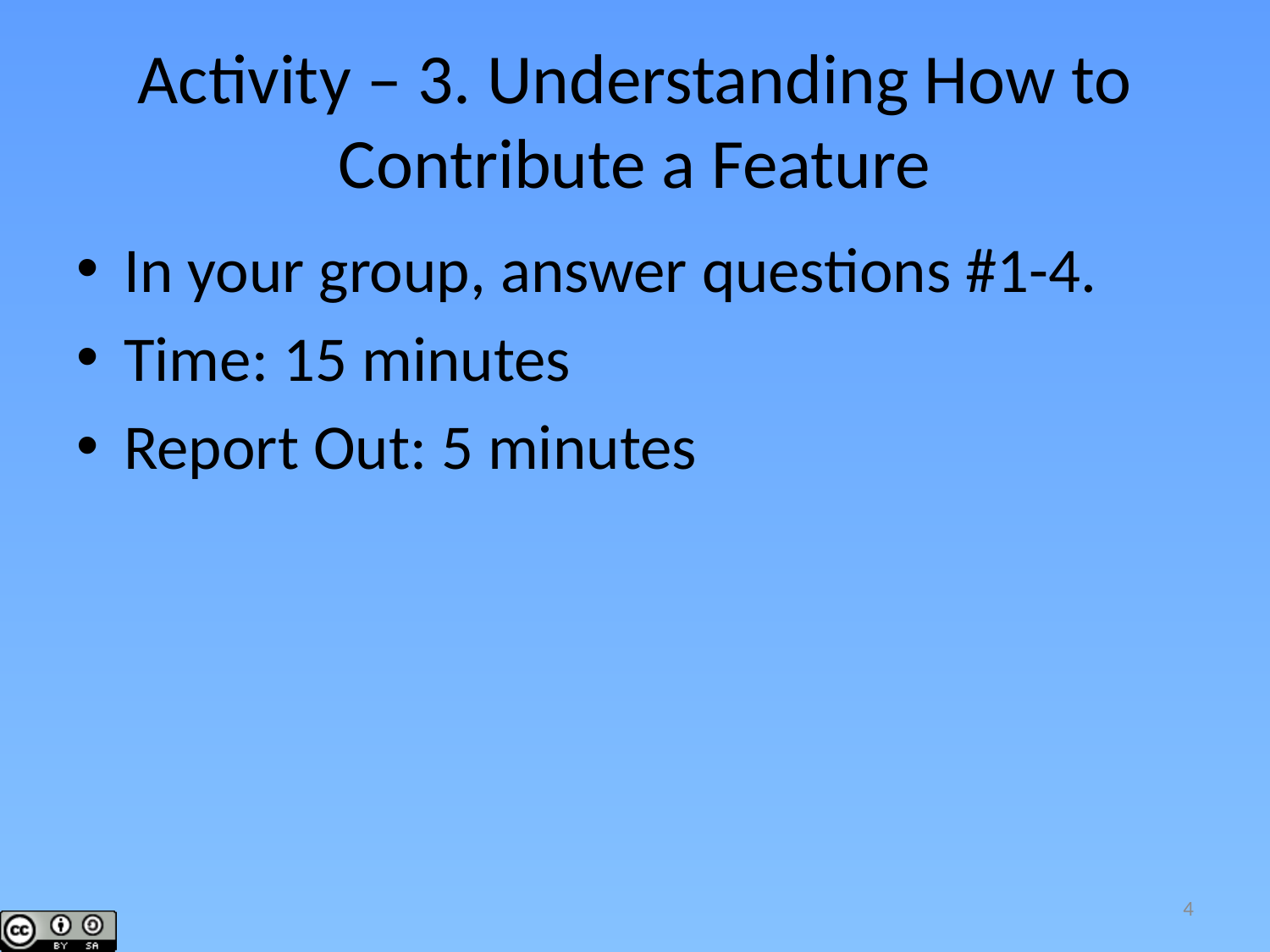

# Activity – 3. Understanding How to Contribute a Feature
In your group, answer questions #1-4.
Time: 15 minutes
Report Out: 5 minutes
4